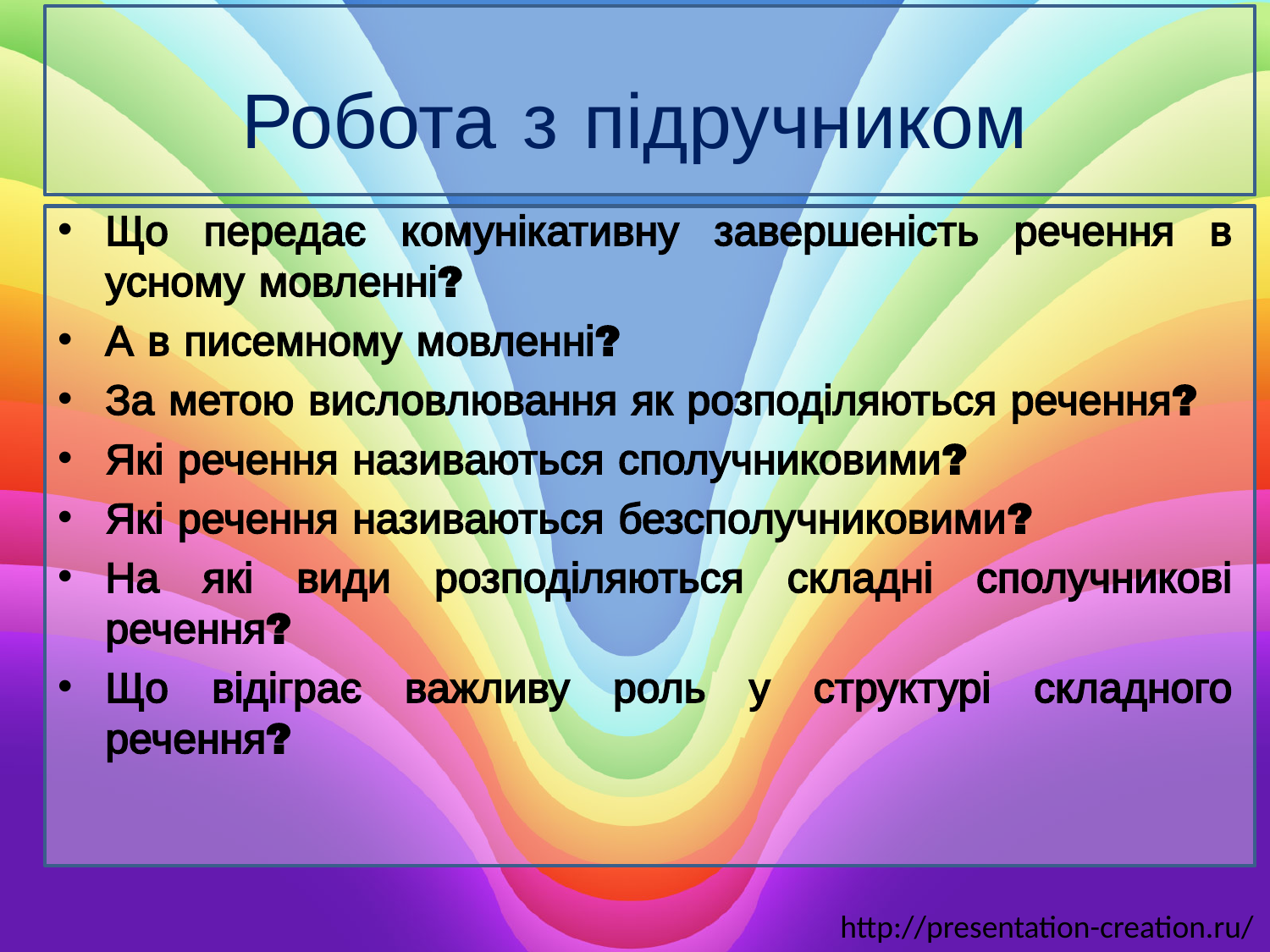

# Робота з підручником
Що передає комунікативну завершеність речення в усному мовленні?
А в писемному мовленні?
За метою висловлювання як розподіляються речення?
Які речення називаються сполучниковими?
Які речення називаються безсполучниковими?
На які види розподіляються складні сполучникові речення?
Що відіграє важливу роль у структурі складного речення?